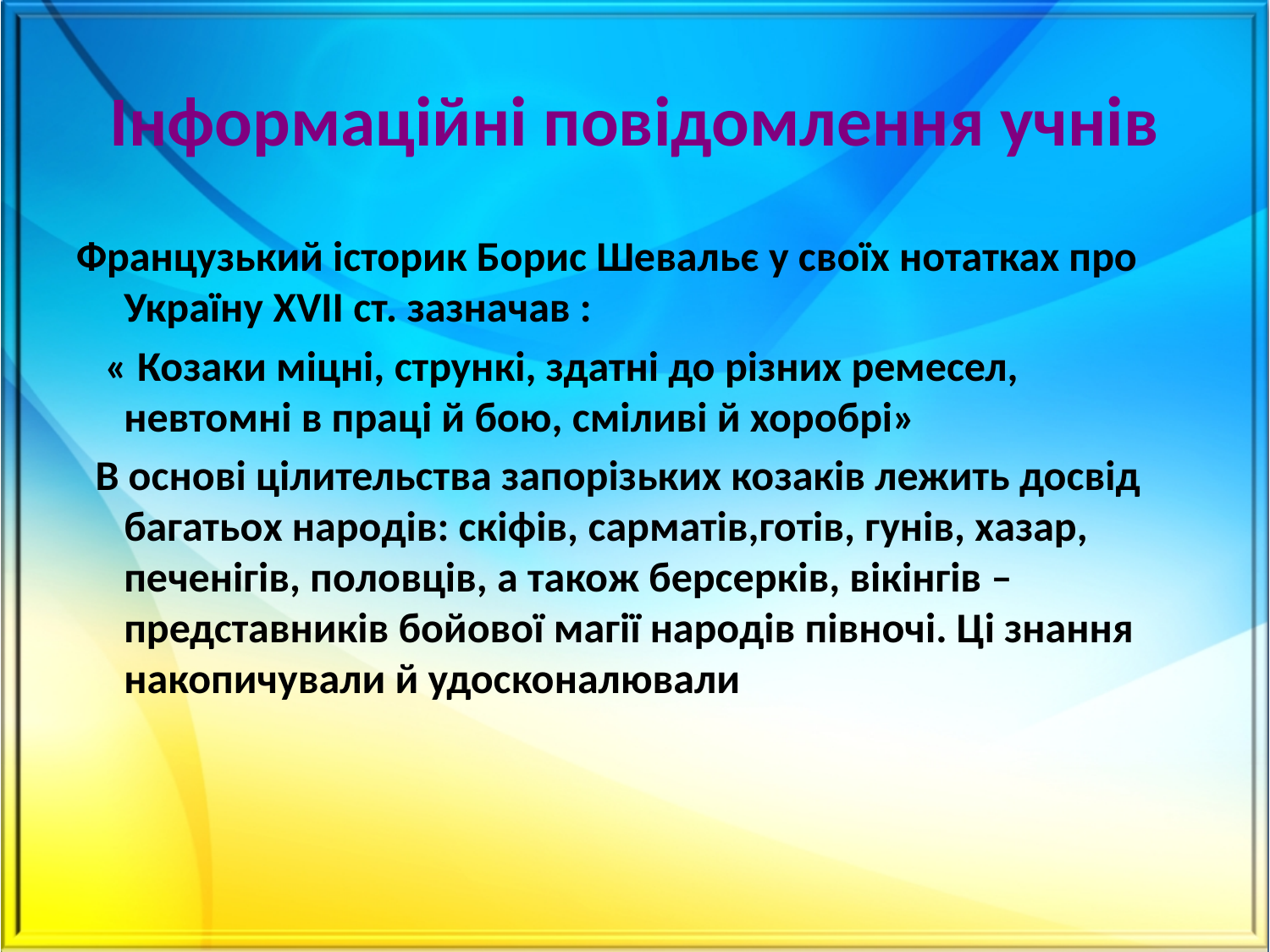

Інформаційні повідомлення учнів
Французький історик Борис Шевальє у своїх нотатках про Україну ХVII ст. зазначав :
   « Козаки міцні, стрункі, здатні до різних ремесел, невтомні в праці й бою, сміливі й хоробрі»
  В основі цілительства запорізьких козаків лежить досвід багатьох народів: скіфів, сарматів,готів, гунів, хазар, печенігів, половців, а також берсерків, вікінгів – представників бойової магії народів півночі. Ці знання накопичували й удосконалювали